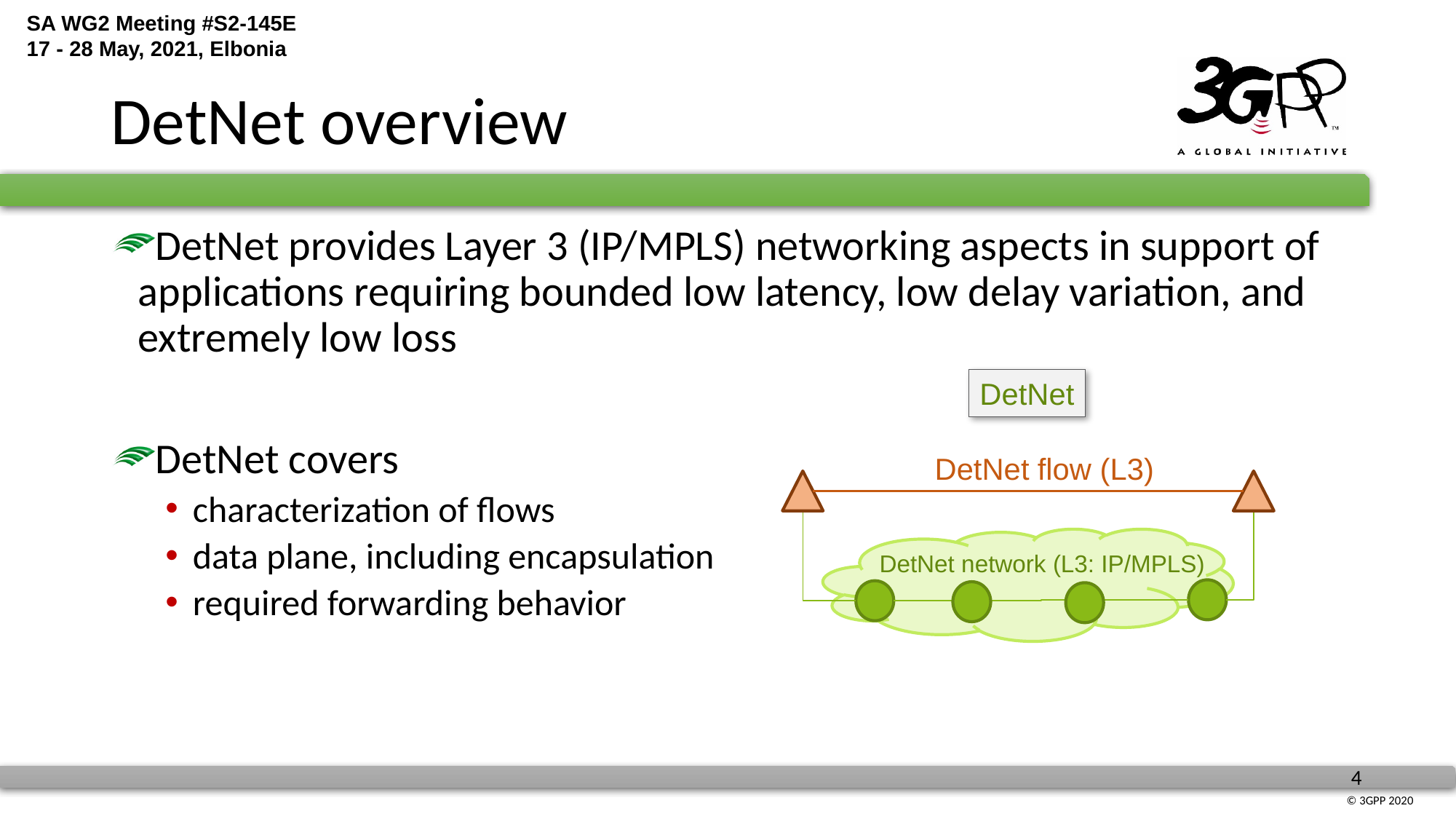

# DetNet overview
DetNet provides Layer 3 (IP/MPLS) networking aspects in support of applications requiring bounded low latency, low delay variation, and extremely low loss

DetNet covers
characterization of flows
data plane, including encapsulation
required forwarding behavior

DetNet
DetNet flow (L3)

DetNet network (L3: IP/MPLS)